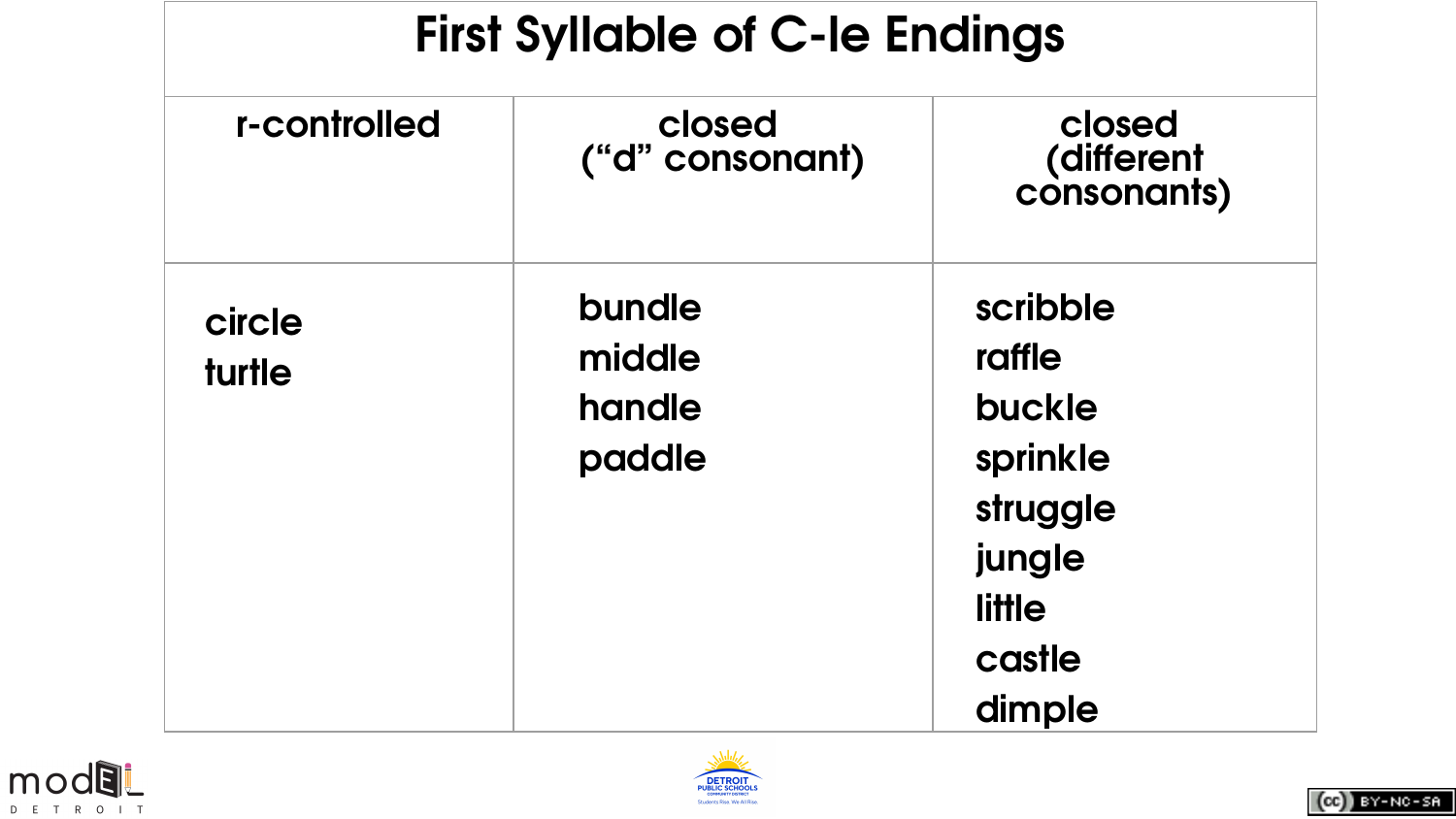

| First Syllable of C-le Endings |  |  |
| --- | --- | --- |
| r-controlled | closed (“d” consonant) | closed (different consonants) |
|  |  |  |
scribble
raffle
buckle
sprinkle
struggle
jungle
little
castle
dimple
bundle
middle
handle
paddle

circle
turtle